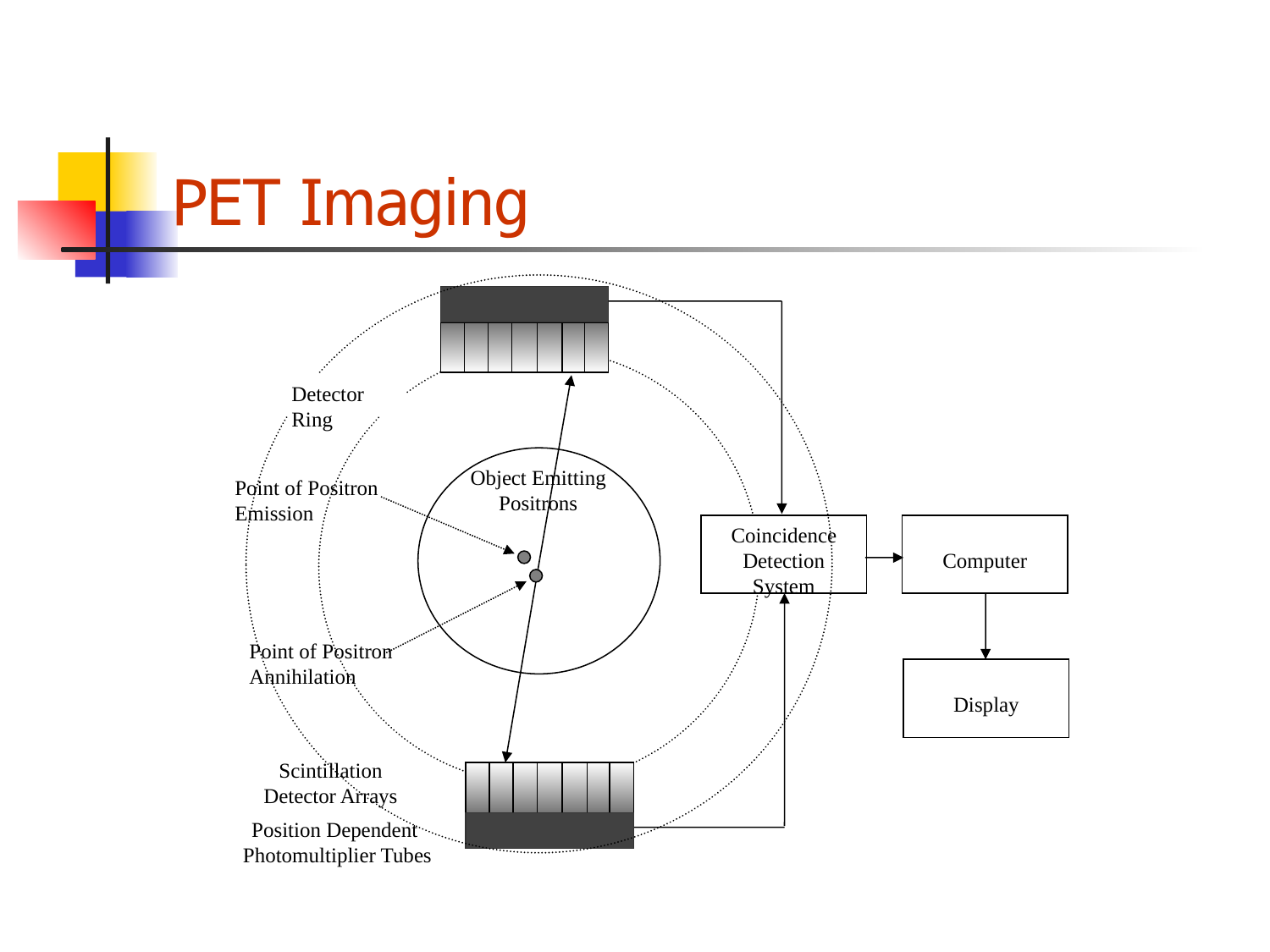

# PET Imaging

Object Emitting
Positrons
Point of Positron Emission

Coincidence
Detection
System

Computer

Point of Positron Annihilation

Display
Scintillation
Detector Arrays

Position Dependent
Photomultiplier Tubes

Detector Ring